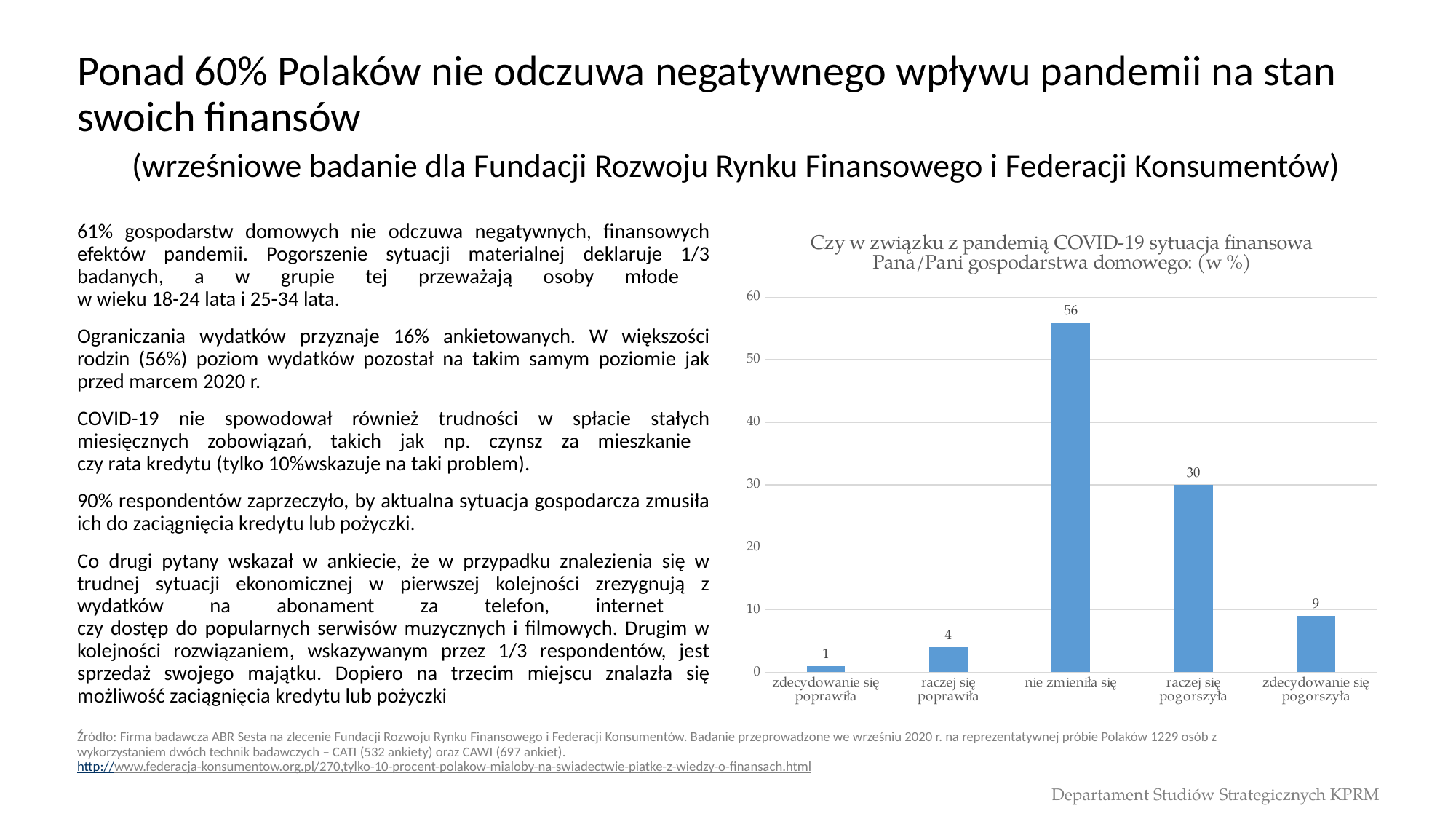

Ponad 60% Polaków nie odczuwa negatywnego wpływu pandemii na stan swoich finansów
(wrześniowe badanie dla Fundacji Rozwoju Rynku Finansowego i Federacji Konsumentów)

### Chart: Czy w związku z pandemią COVID-19 sytuacja finansowa Pana/Pani gospodarstwa domowego: (w %)

| Category |  |
|---|---|
| zdecydowanie się poprawiła | 1.0 |
| raczej się poprawiła | 4.0 |
| nie zmieniła się | 56.0 |
| raczej się pogorszyła | 30.0 |
| zdecydowanie się pogorszyła | 9.0 |
61% gospodarstw domowych nie odczuwa negatywnych, finansowych efektów pandemii. Pogorszenie sytuacji materialnej deklaruje 1/3 badanych, a w grupie tej przeważają osoby młode
w wieku 18-24 lata i 25-34 lata.
Ograniczania wydatków przyznaje 16% ankietowanych. W większości rodzin (56%) poziom wydatków pozostał na takim samym poziomie jak przed marcem 2020 r.
COVID-19 nie spowodował również trudności w spłacie stałych miesięcznych zobowiązań, takich jak np. czynsz za mieszkanie
czy rata kredytu (tylko 10%wskazuje na taki problem).
90% respondentów zaprzeczyło, by aktualna sytuacja gospodarcza zmusiła ich do zaciągnięcia kredytu lub pożyczki.
Co drugi pytany wskazał w ankiecie, że w przypadku znalezienia się w trudnej sytuacji ekonomicznej w pierwszej kolejności zrezygnują z wydatków na abonament za telefon, internet
czy dostęp do popularnych serwisów muzycznych i filmowych. Drugim w kolejności rozwiązaniem, wskazywanym przez 1/3 respondentów, jest sprzedaż swojego majątku. Dopiero na trzecim miejscu znalazła się możliwość zaciągnięcia kredytu lub pożyczki
Źródło: Firma badawcza ABR Sesta na zlecenie Fundacji Rozwoju Rynku Finansowego i Federacji Konsumentów. Badanie przeprowadzone we wrześniu 2020 r. na reprezentatywnej próbie Polaków 1229 osób z
wykorzystaniem dwóch technik badawczych – CATI (532 ankiety) oraz CAWI (697 ankiet).
http://www.federacja-konsumentow.org.pl/270,tylko-10-procent-polakow-mialoby-na-swiadectwie-piatke-z-wiedzy-o-finansach.html